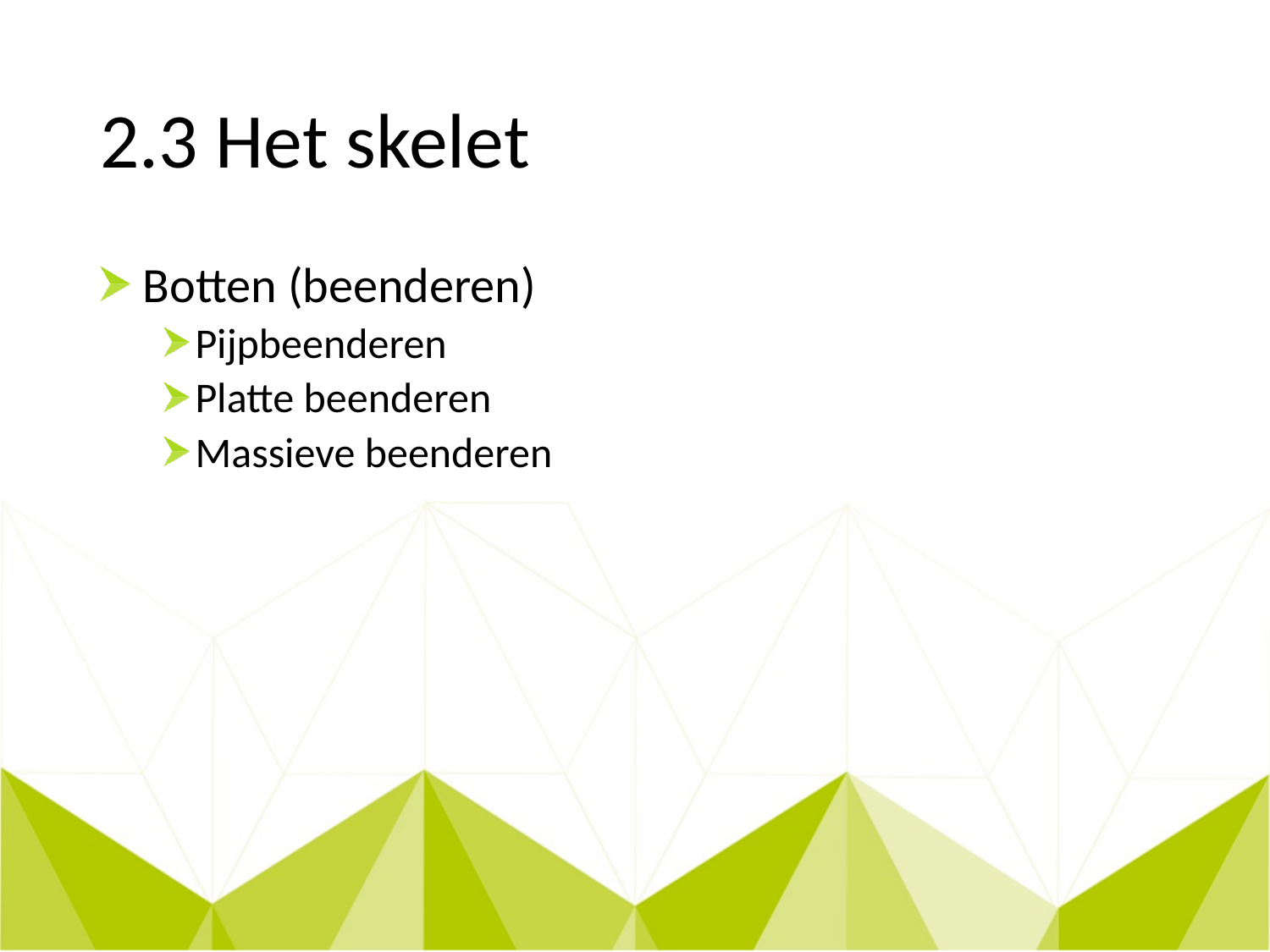

# 2.3 Het skelet
 Botten (beenderen)
Pijpbeenderen
Platte beenderen
Massieve beenderen